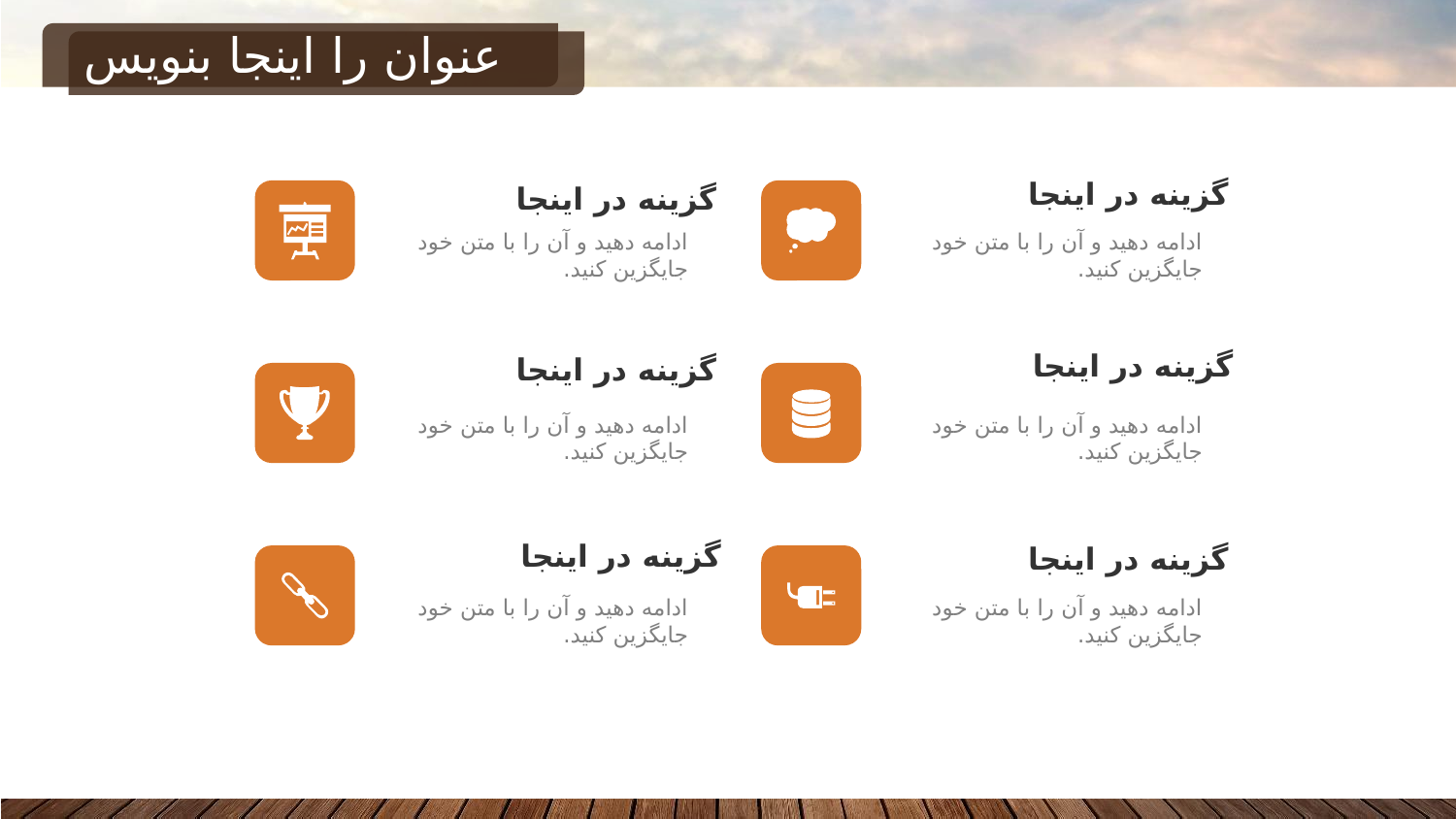

# عنوان را اینجا بنویس
گزینه در اینجا
گزینه در اینجا

ادامه دهید و آن را با متن خود جایگزین کنید.
ادامه دهید و آن را با متن خود جایگزین کنید.
گزینه در اینجا
گزینه در اینجا

ادامه دهید و آن را با متن خود جایگزین کنید.
ادامه دهید و آن را با متن خود جایگزین کنید.
گزینه در اینجا
گزینه در اینجا

ادامه دهید و آن را با متن خود جایگزین کنید.
ادامه دهید و آن را با متن خود جایگزین کنید.